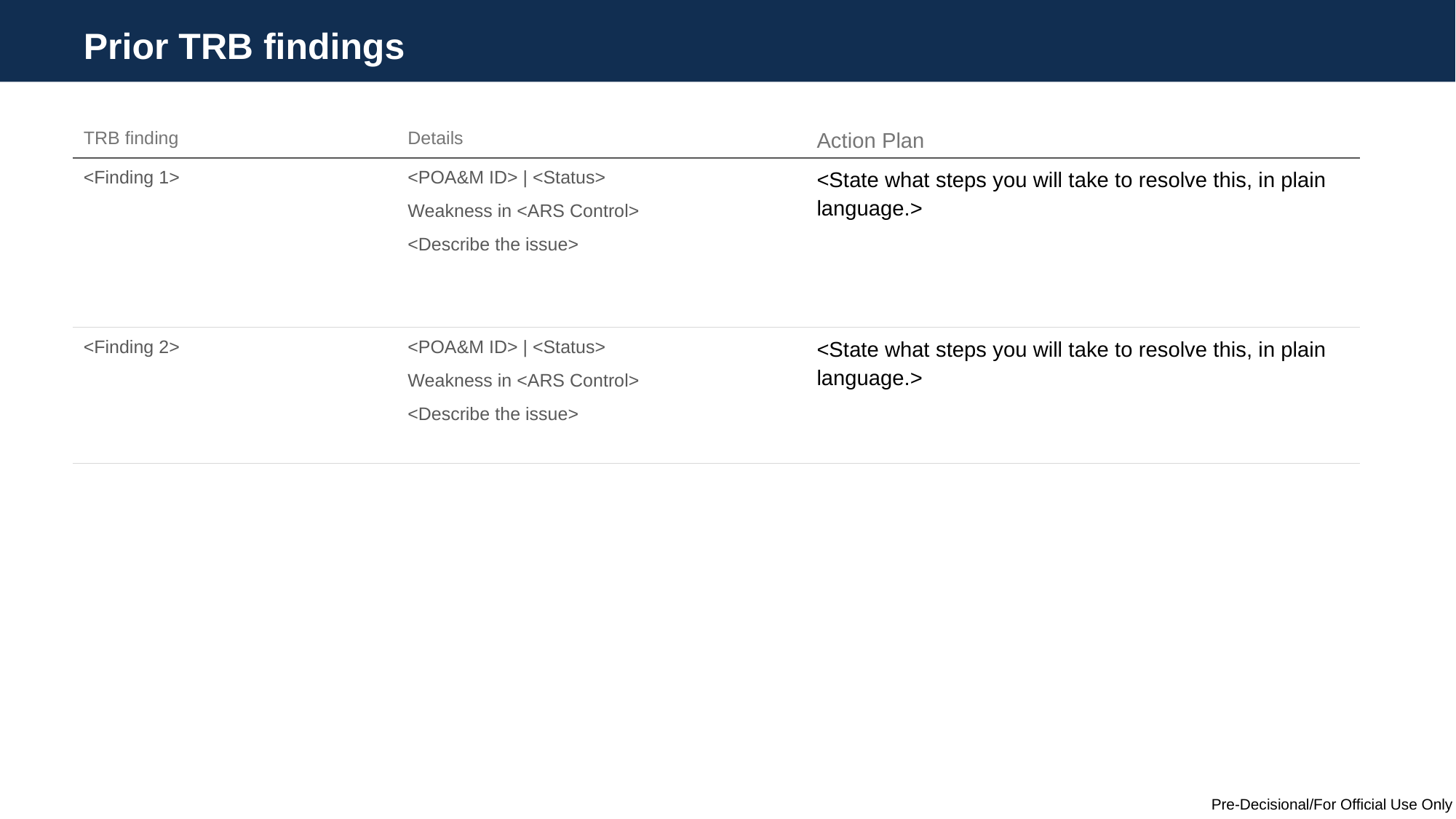

# Prior TRB findings
| TRB finding | Details | Action Plan |
| --- | --- | --- |
| <Finding 1> | <POA&M ID> | <Status> Weakness in <ARS Control> <Describe the issue> | <State what steps you will take to resolve this, in plain language.> |
| <Finding 2> | <POA&M ID> | <Status> Weakness in <ARS Control> <Describe the issue> | <State what steps you will take to resolve this, in plain language.> |